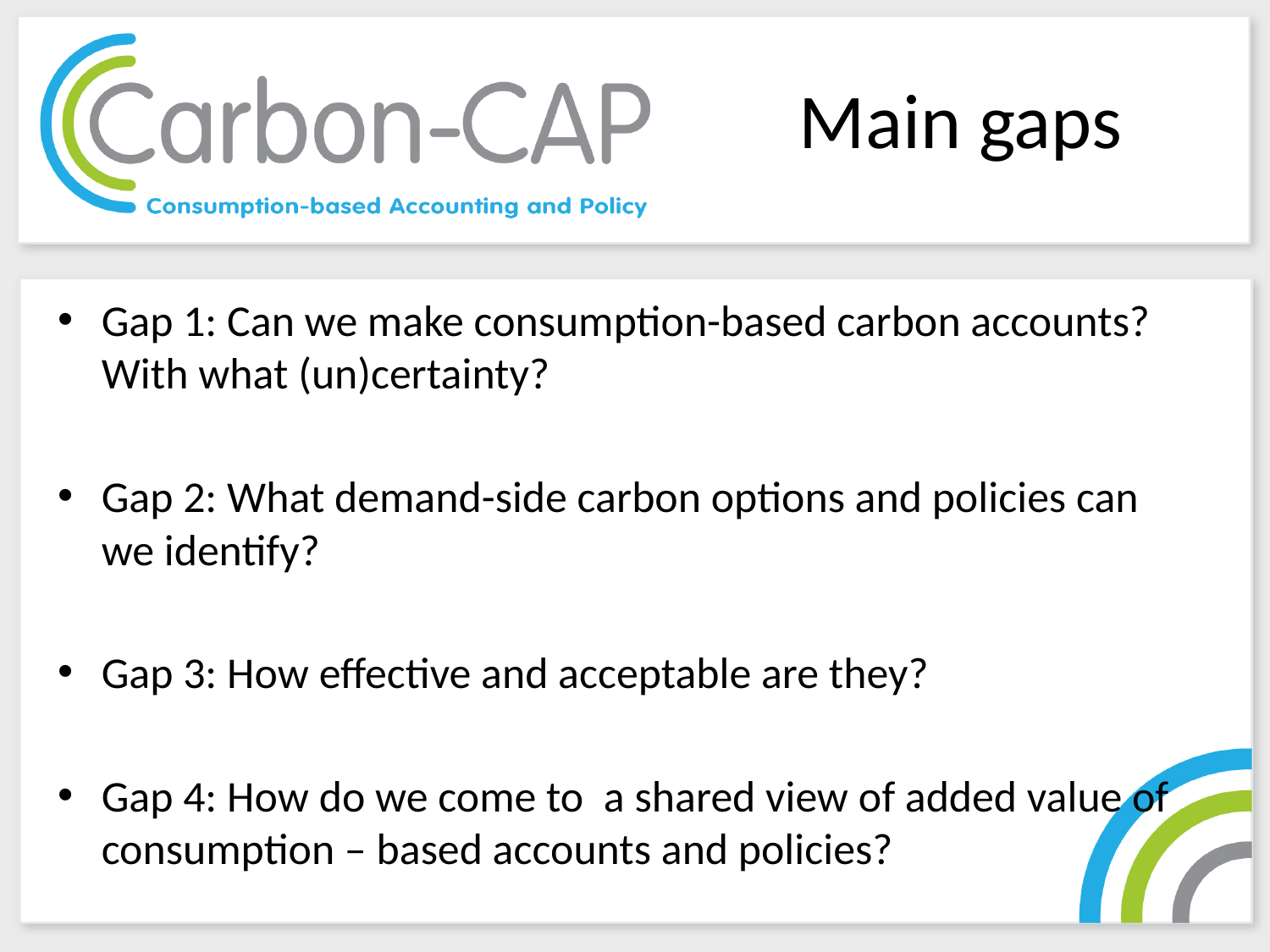

# Main gaps
Gap 1: Can we make consumption-based carbon accounts? With what (un)certainty?

Gap 2: What demand-side carbon options and policies can we identify?

Gap 3: How effective and acceptable are they?

Gap 4: How do we come to  a shared view of added value of consumption – based accounts and policies?